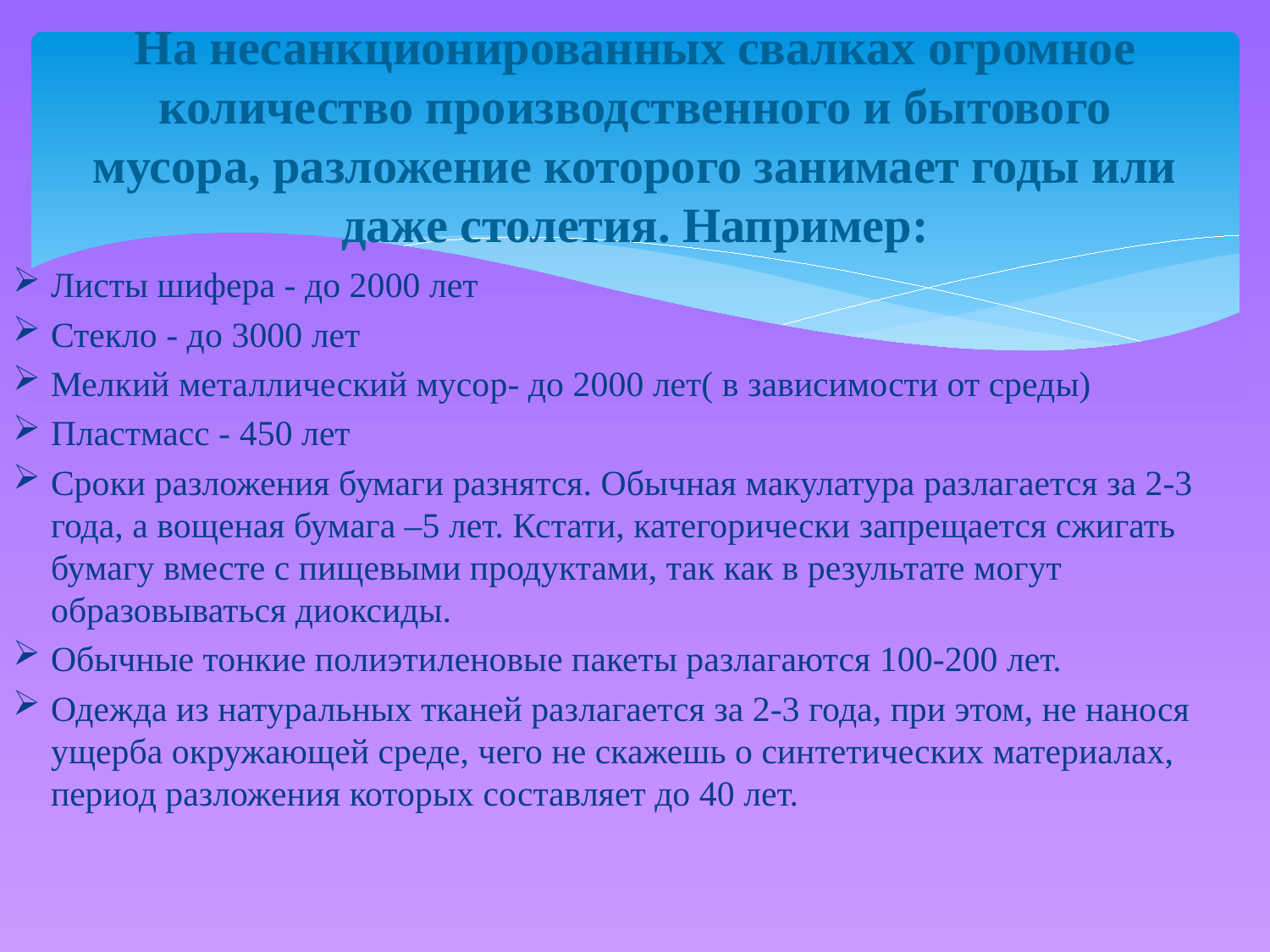

# На несанкционированных свалках огромное количество производственного и бытового мусора, разложение которого занимает годы или даже столетия. Например:
Листы шифера - до 2000 лет
Стекло - до 3000 лет
Мелкий металлический мусор- до 2000 лет( в зависимости от среды)
Пластмасс - 450 лет
Сроки разложения бумаги разнятся. Обычная макулатура разлагается за 2-3 года, а вощеная бумага –5 лет. Кстати, категорически запрещается сжигать бумагу вместе с пищевыми продуктами, так как в результате могут образовываться диоксиды.
Обычные тонкие полиэтиленовые пакеты разлагаются 100-200 лет.
Одежда из натуральных тканей разлагается за 2-3 года, при этом, не нанося ущерба окружающей среде, чего не скажешь о синтетических материалах, период разложения которых составляет до 40 лет.